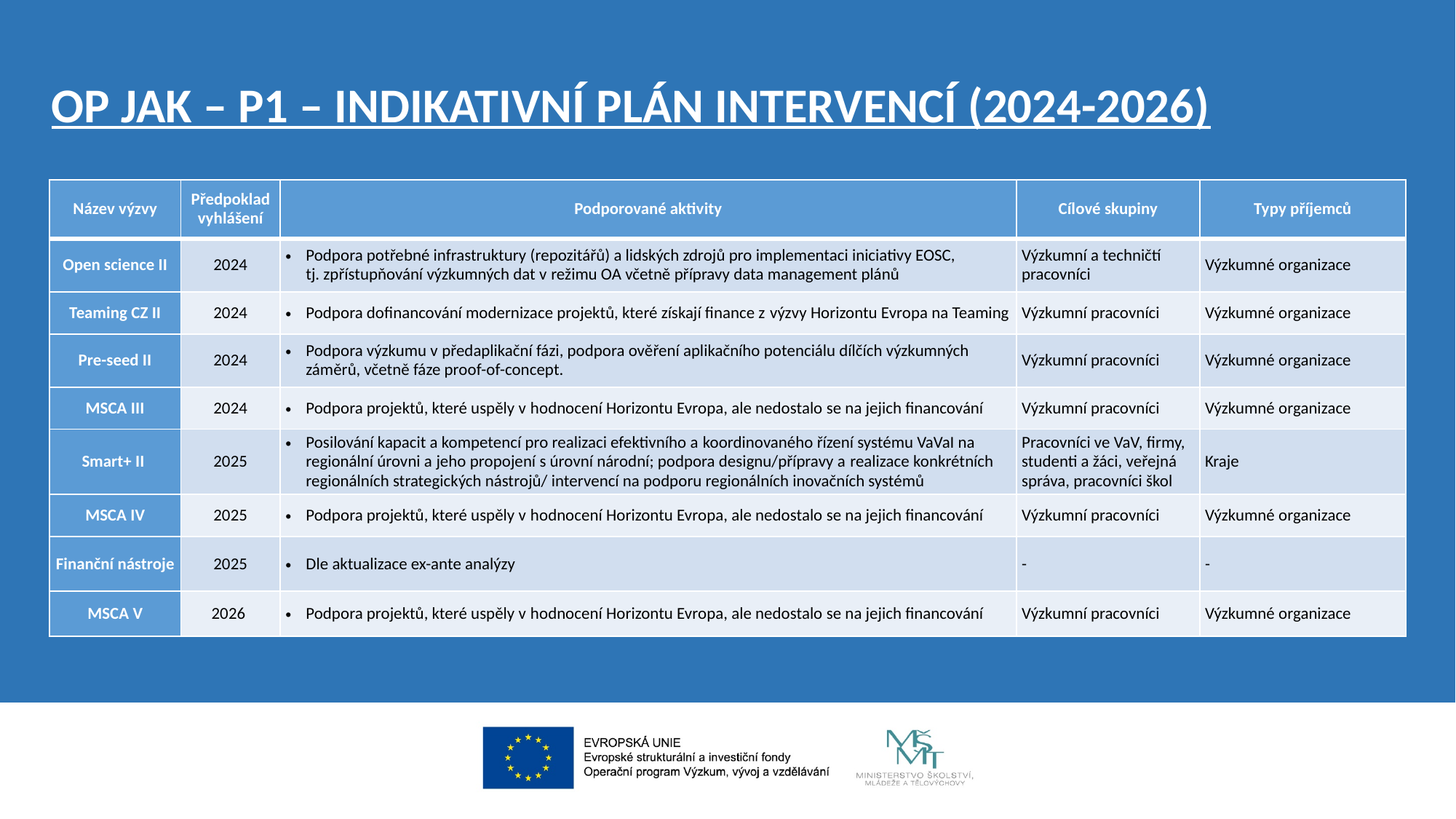

# OP JAK – P1 – INDIKATIVNÍ PLÁN INTERVENCÍ (2024-2026)
| Název výzvy | Předpoklad vyhlášení | Podporované aktivity | Cílové skupiny | Typy příjemců |
| --- | --- | --- | --- | --- |
| Open science II | 2024 | Podpora potřebné infrastruktury (repozitářů) a lidských zdrojů pro implementaci iniciativy EOSC, tj. zpřístupňování výzkumných dat v režimu OA včetně přípravy data management plánů | Výzkumní a techničtí pracovníci | Výzkumné organizace |
| Teaming CZ II | 2024 | Podpora dofinancování modernizace projektů, které získají finance z výzvy Horizontu Evropa na Teaming | Výzkumní pracovníci | Výzkumné organizace |
| Pre-seed II | 2024 | Podpora výzkumu v předaplikační fázi, podpora ověření aplikačního potenciálu dílčích výzkumných záměrů, včetně fáze proof-of-concept. | Výzkumní pracovníci | Výzkumné organizace |
| MSCA III | 2024 | Podpora projektů, které uspěly v hodnocení Horizontu Evropa, ale nedostalo se na jejich financování | Výzkumní pracovníci | Výzkumné organizace |
| Smart+ II | 2025 | Posilování kapacit a kompetencí pro realizaci efektivního a koordinovaného řízení systému VaVaI na regionální úrovni a jeho propojení s úrovní národní; podpora designu/přípravy a realizace konkrétních regionálních strategických nástrojů/ intervencí na podporu regionálních inovačních systémů | Pracovníci ve VaV, firmy, studenti a žáci, veřejná správa, pracovníci škol | Kraje |
| MSCA IV | 2025 | Podpora projektů, které uspěly v hodnocení Horizontu Evropa, ale nedostalo se na jejich financování | Výzkumní pracovníci | Výzkumné organizace |
| Finanční nástroje | 2025 | Dle aktualizace ex-ante analýzy | - | - |
| MSCA V | 2026 | Podpora projektů, které uspěly v hodnocení Horizontu Evropa, ale nedostalo se na jejich financování | Výzkumní pracovníci | Výzkumné organizace |